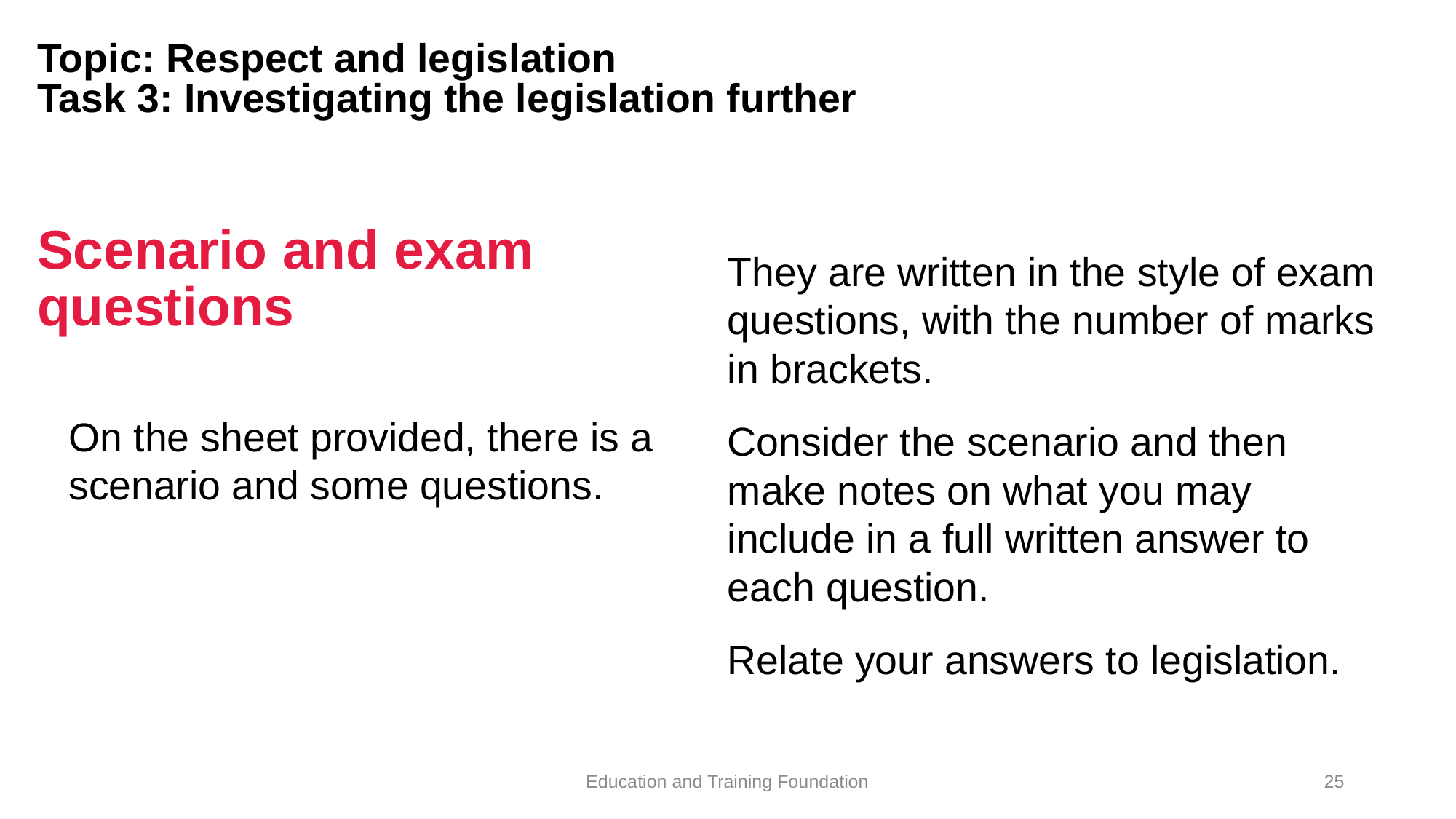

# Topic: Respect and legislation Task 3: Investigating the legislation further
Scenario and exam questions
They are written in the style of exam questions, with the number of marks in brackets.
Consider the scenario and then make notes on what you may include in a full written answer to each question.
Relate your answers to legislation.

On the sheet provided, there is a scenario and some questions.
Education and Training Foundation
25